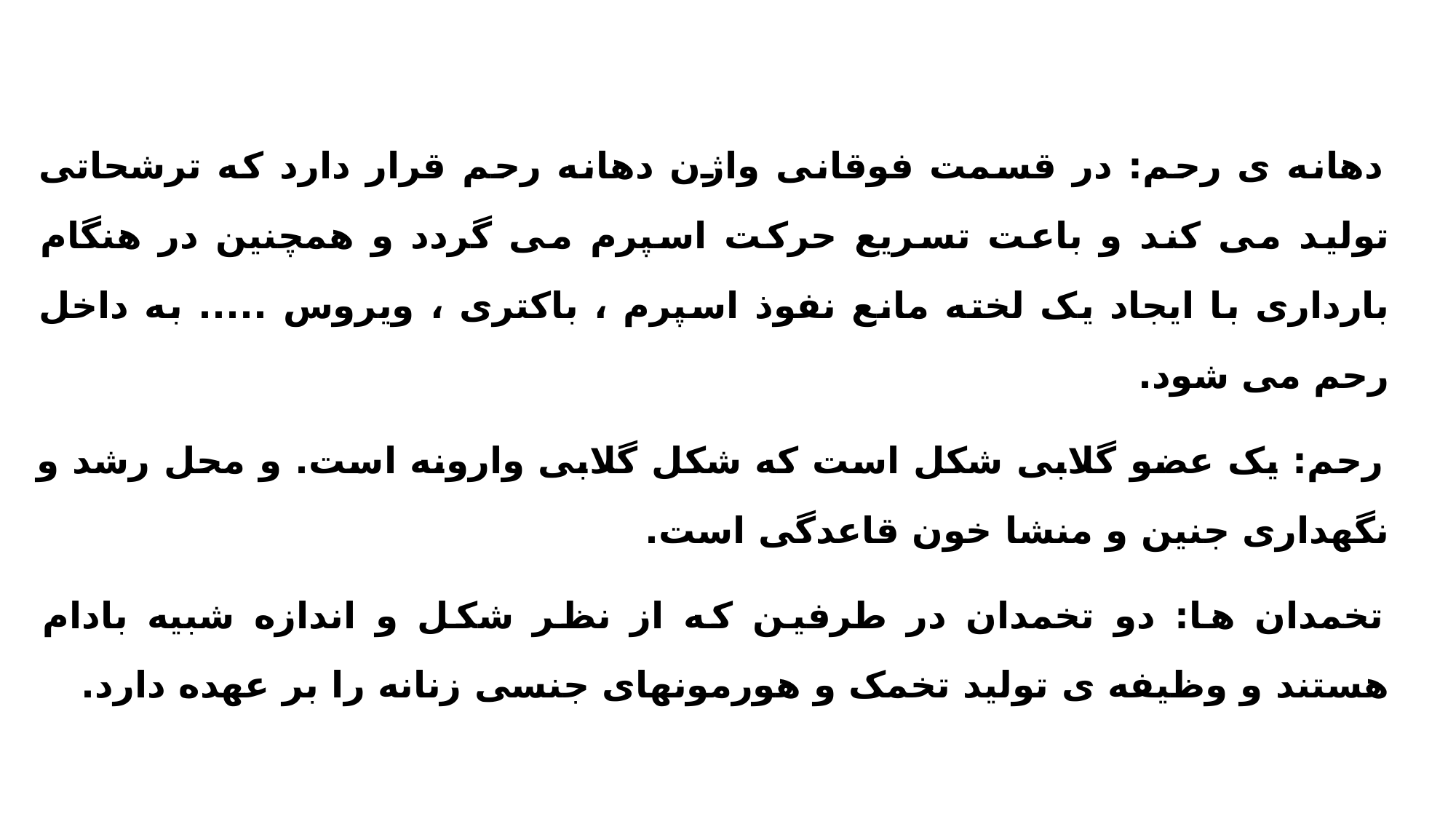

دهانه ی رحم: در قسمت فوقانی واژن دهانه رحم قرار دارد که ترشحاتی تولید می کند و باعت تسریع حرکت اسپرم می گردد و همچنین در هنگام بارداری با ایجاد یک لخته مانع نفوذ اسپرم ، باکتری ، ویروس ..... به داخل رحم می شود.
رحم: یک عضو گلابی شکل است که شکل گلابی وارونه است. و محل رشد و نگهداری جنین و منشا خون قاعدگی است.
تخمدان ها: دو تخمدان در طرفین که از نظر شکل و اندازه شبیه بادام هستند و وظیفه ی تولید تخمک و هورمونهای جنسی زنانه را بر عهده دارد.

12